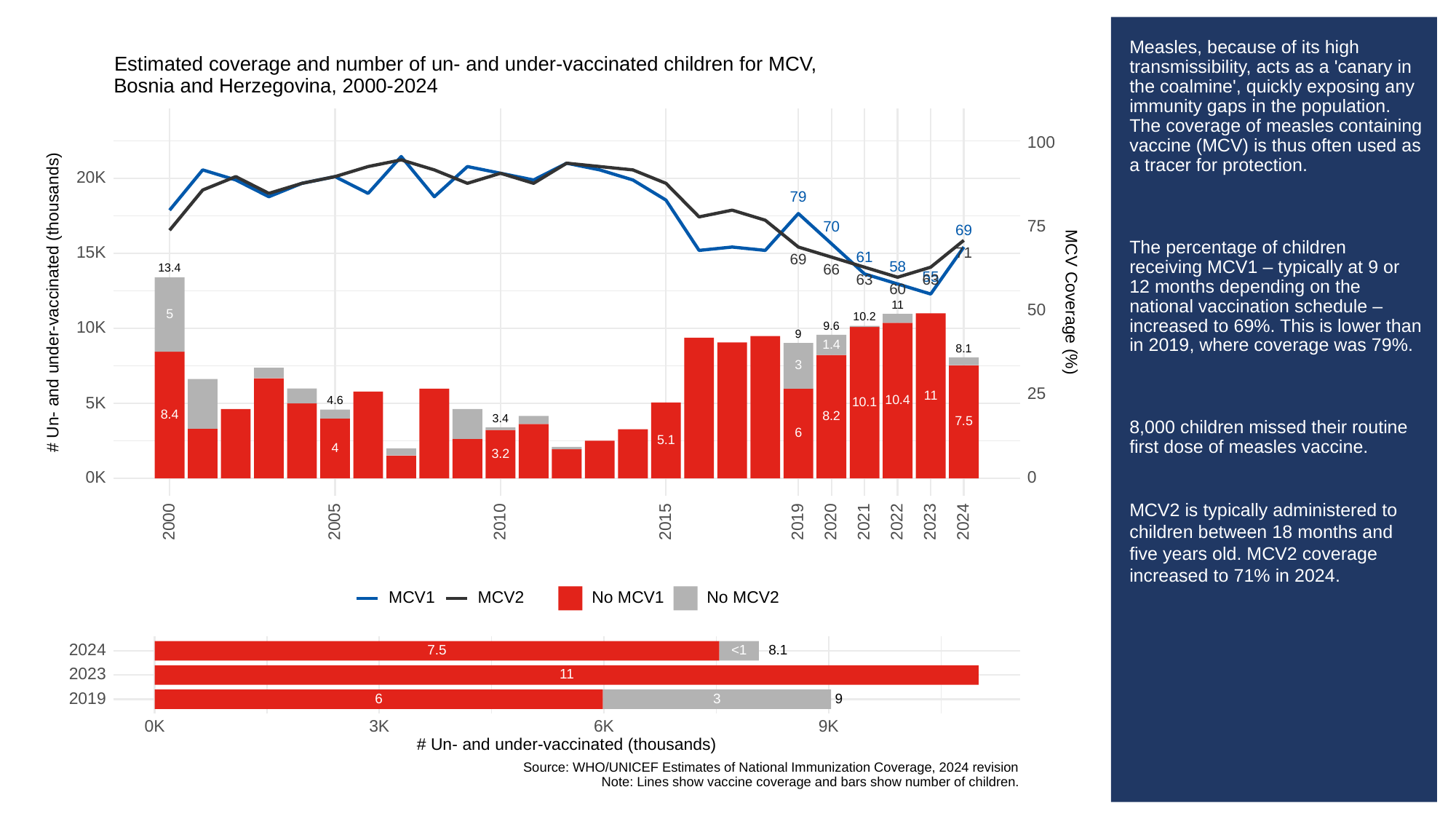

# Measles, because of its high transmissibility, acts as a 'canary in the coalmine', quickly exposing any immunity gaps in the population. The coverage of measles containing vaccine (MCV) is thus often used as a tracer for protection.

The percentage of children receiving MCV1 – typically at 9 or 12 months depending on the national vaccination schedule – increased to 69%. This is lower than in 2019, where coverage was 79%.

8,000 children missed their routine first dose of measles vaccine.

MCV2 is typically administered to children between 18 months and five years old. MCV2 coverage increased to 71% in 2024.

Estimated coverage and number of un- and under-vaccinated children for MCV,
Bosnia and Herzegovina, 2000-2024

100

20K

79

75
70
69
15K
71
61

69
58
66
13.4
55
63
63

60

# Un- and under-vaccinated (thousands)
MCV Coverage (%)
11
50
5
10.2

9.6
10K

9

1.4

8.1

3

25

11

10.4
4.6
5K
10.1

8.4
8.2
3.4

7.5

6

5.1

4

3.2

0K
0

2023
2000
2005
2010
2015
2019
2020
2021
2022
2024

MCV1
MCV2
No MCV1
No MCV2

2024
8.1
7.5
<1

2023
11

2019
3
6
9

3K
0K
6K
9K
# Un- and under-vaccinated (thousands)
Source: WHO/UNICEF Estimates of National Immunization Coverage, 2024 revision
Note: Lines show vaccine coverage and bars show number of children.